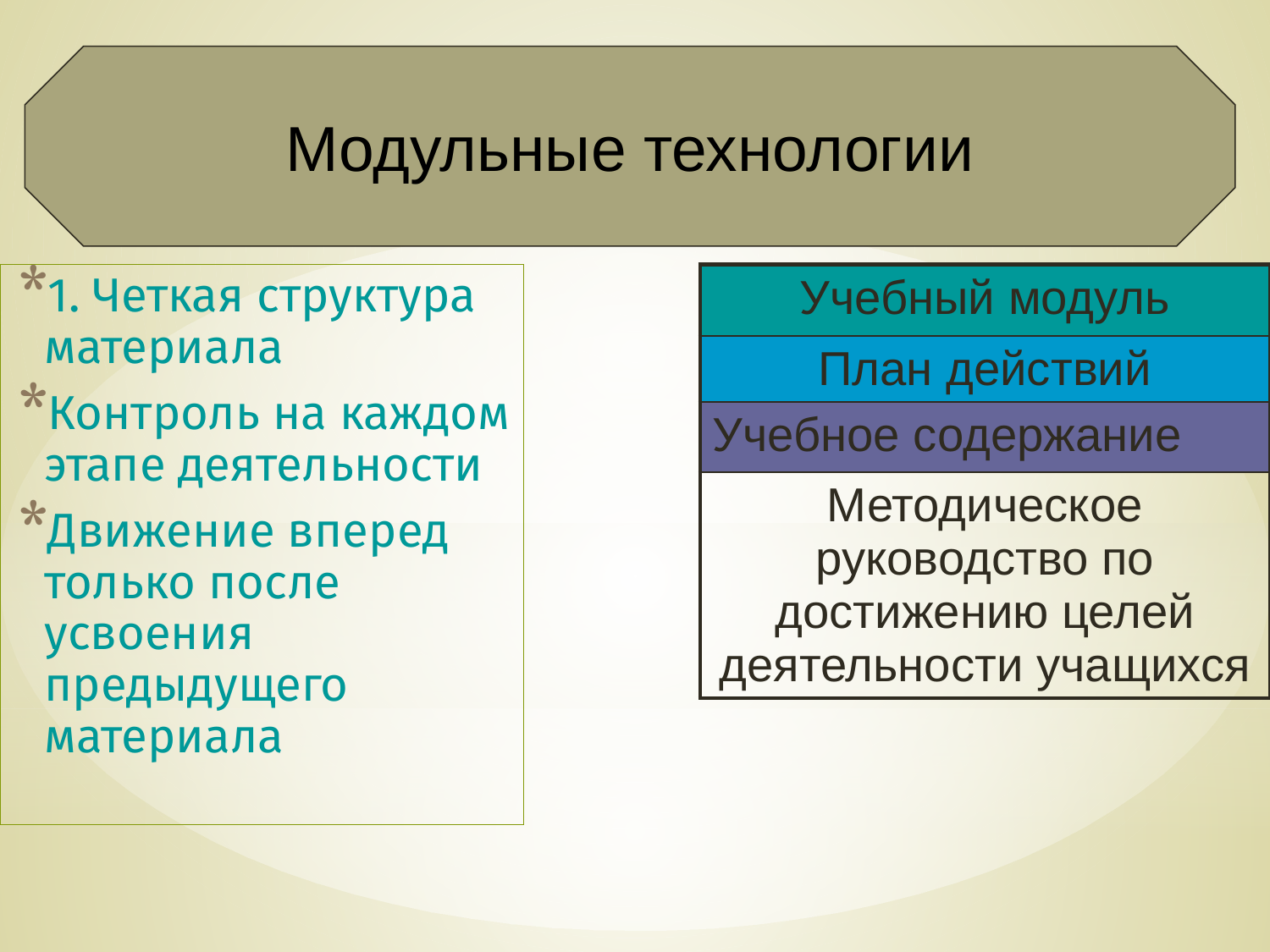

Модульные технологии
1. Четкая структура материала
Контроль на каждом этапе деятельности
Движение вперед только после усвоения предыдущего материала
| Учебный модуль |
| --- |
| План действий |
| Учебное содержание |
| Методическое руководство по достижению целей деятельности учащихся |